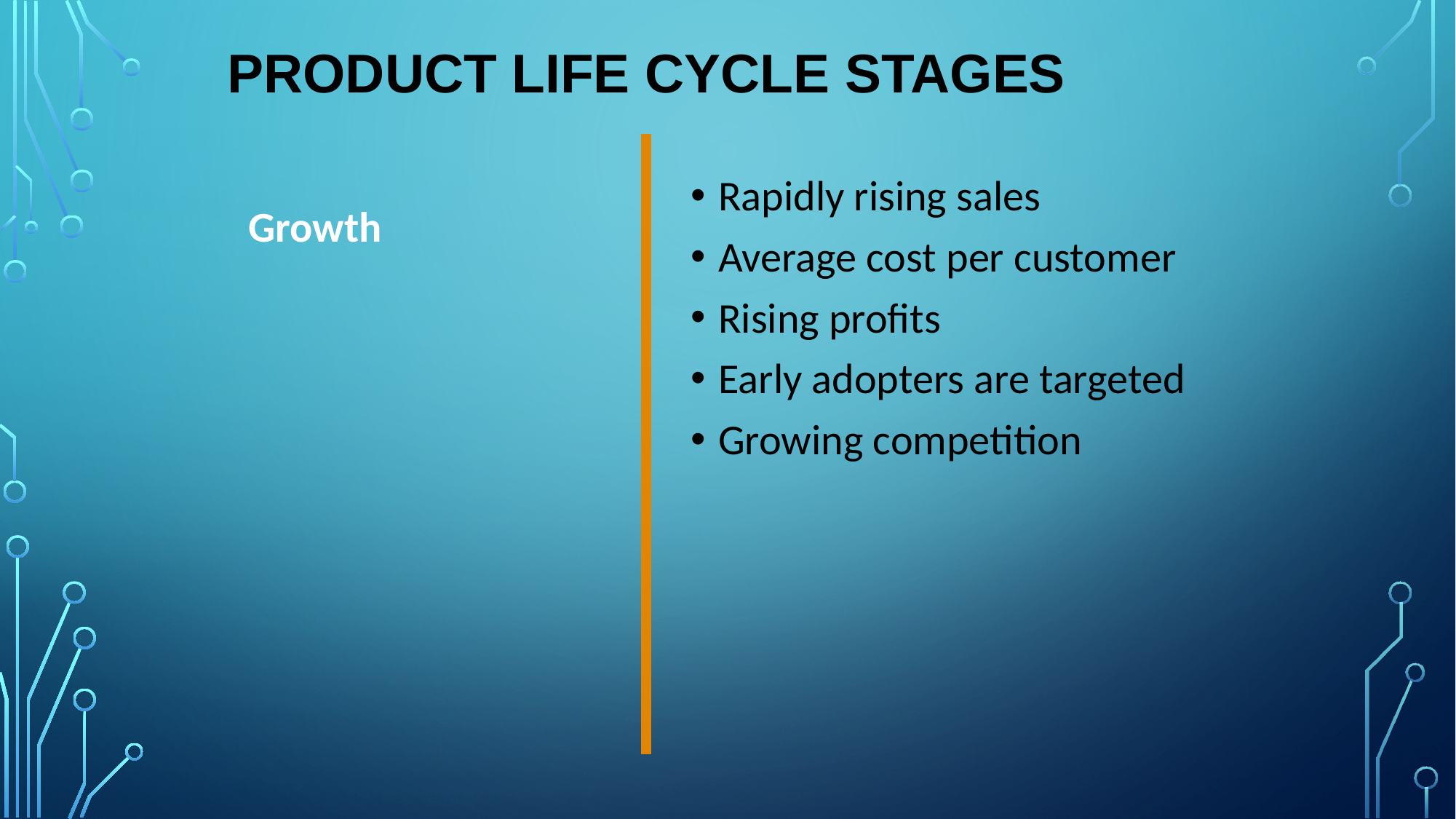

# Product Life Cycle Stages

Rapidly rising sales
Average cost per customer
Rising profits
Early adopters are targeted
Growing competition
Growth